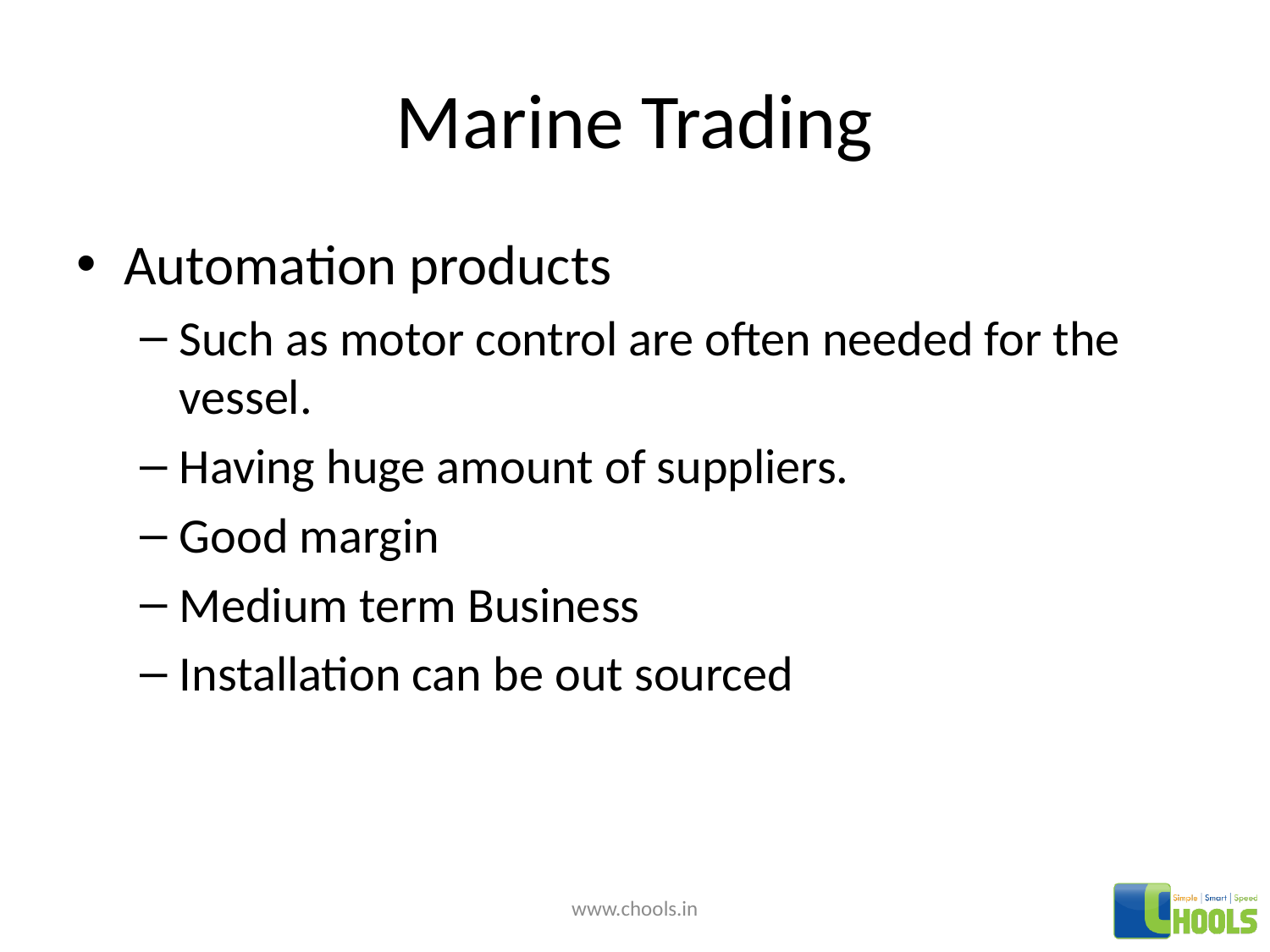

# Marine Trading
Automation products
Such as motor control are often needed for the vessel.
Having huge amount of suppliers.
Good margin
Medium term Business
Installation can be out sourced

www.chools.in